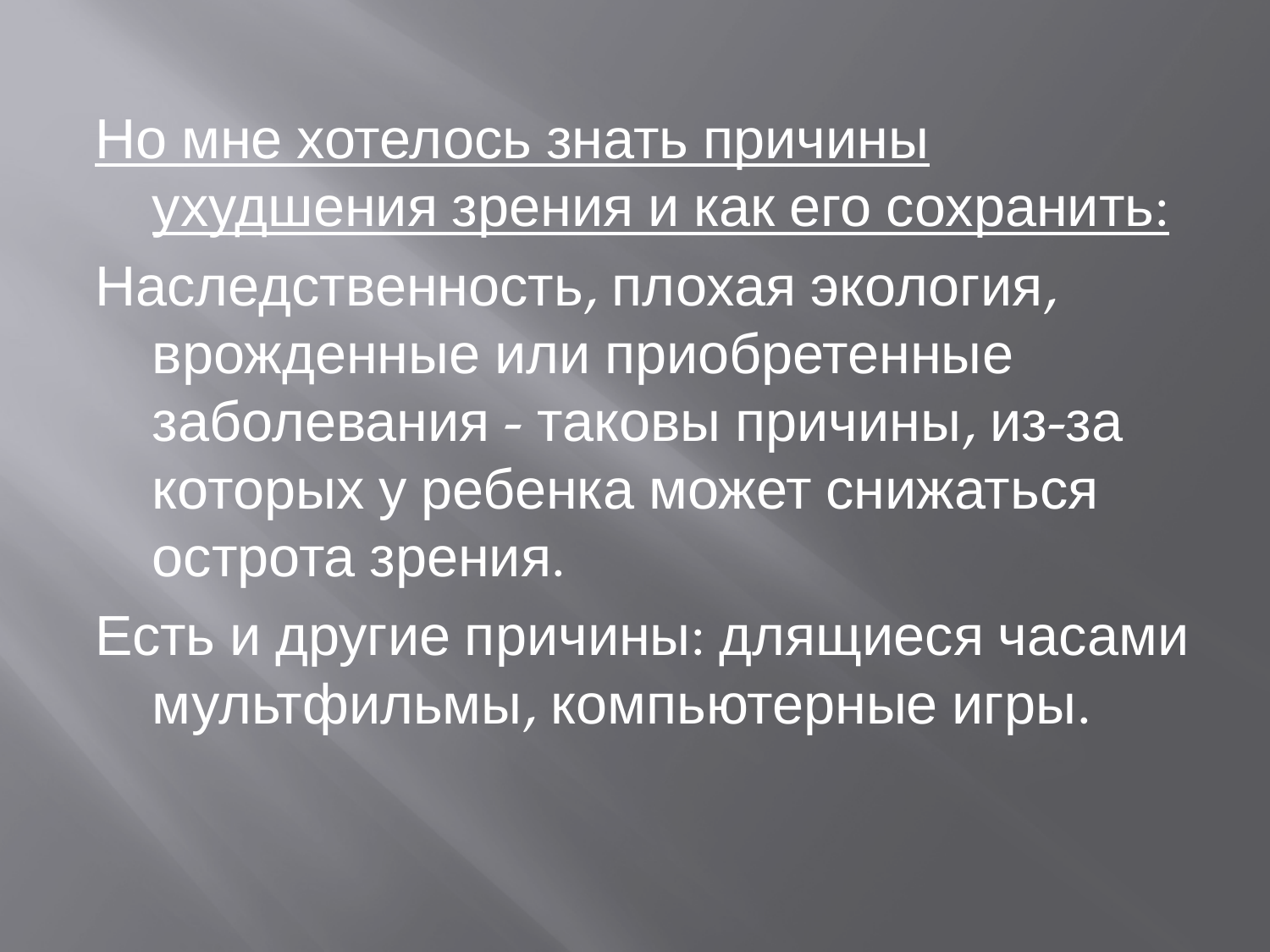

#
Но мне хотелось знать причины ухудшения зрения и как его сохранить:
Наследственность, плохая экология, врожденные или приобретенные заболевания - таковы причины, из-за которых у ребенка может снижаться острота зрения.
Есть и другие причины: длящиеся часами мультфильмы, компьютерные игры.